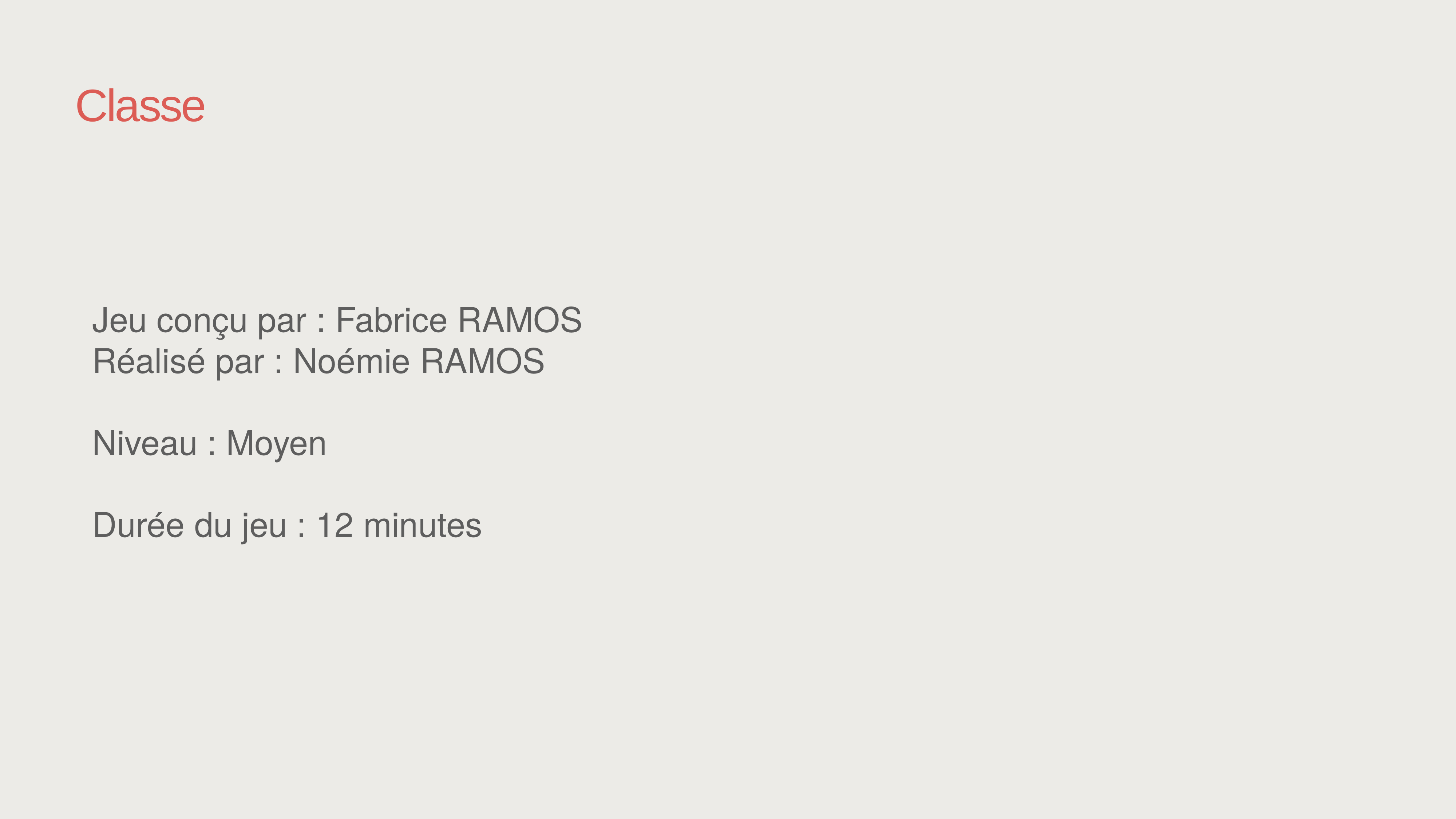

# Classe
Jeu conçu par : Fabrice RAMOS
Réalisé par : Noémie RAMOS

Niveau : Moyen

Durée du jeu : 12 minutes